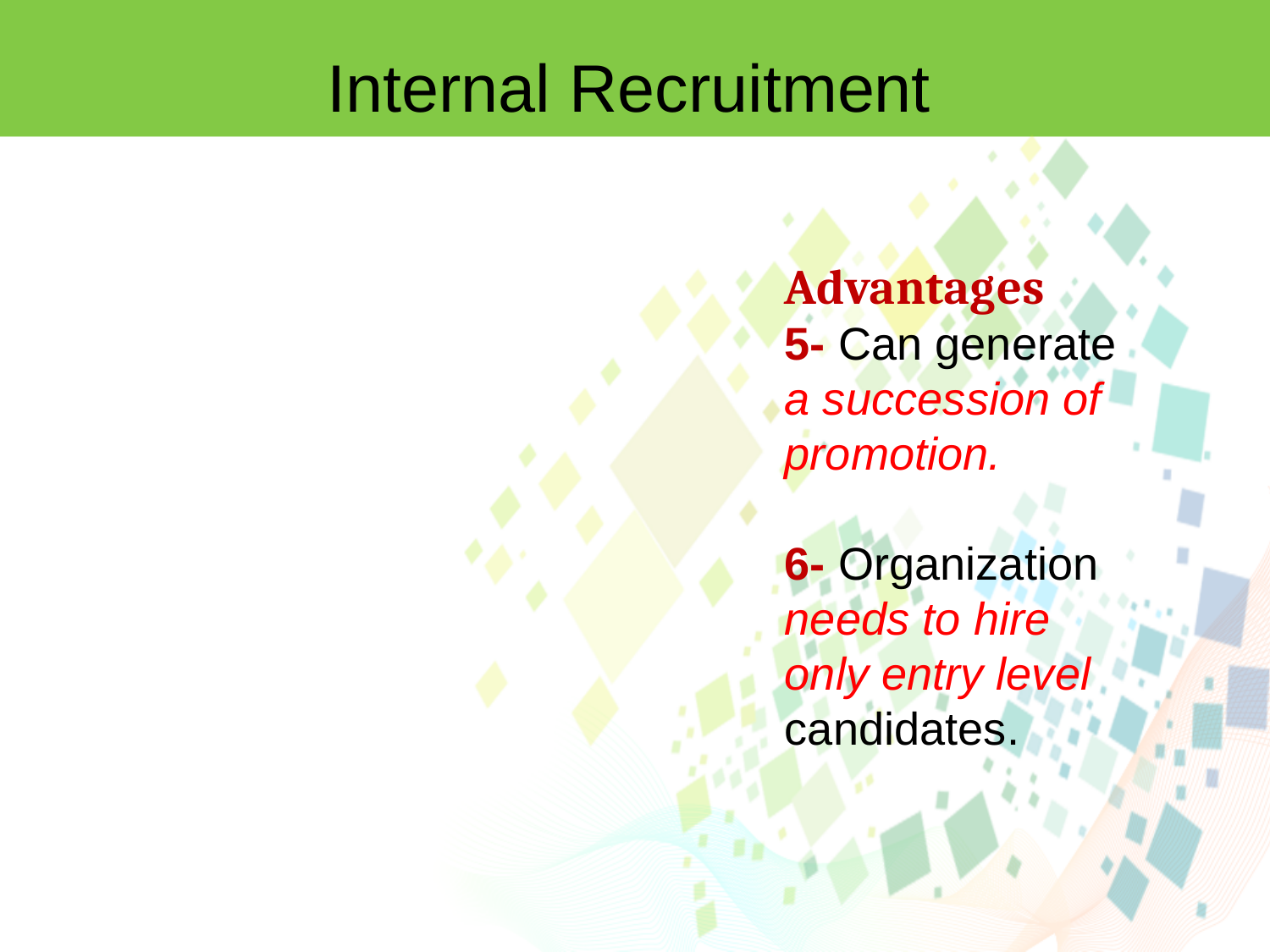

Internal Recruitment
Advantages
5- Can generate a succession of promotion.

6- Organization needs to hire only entry level candidates.